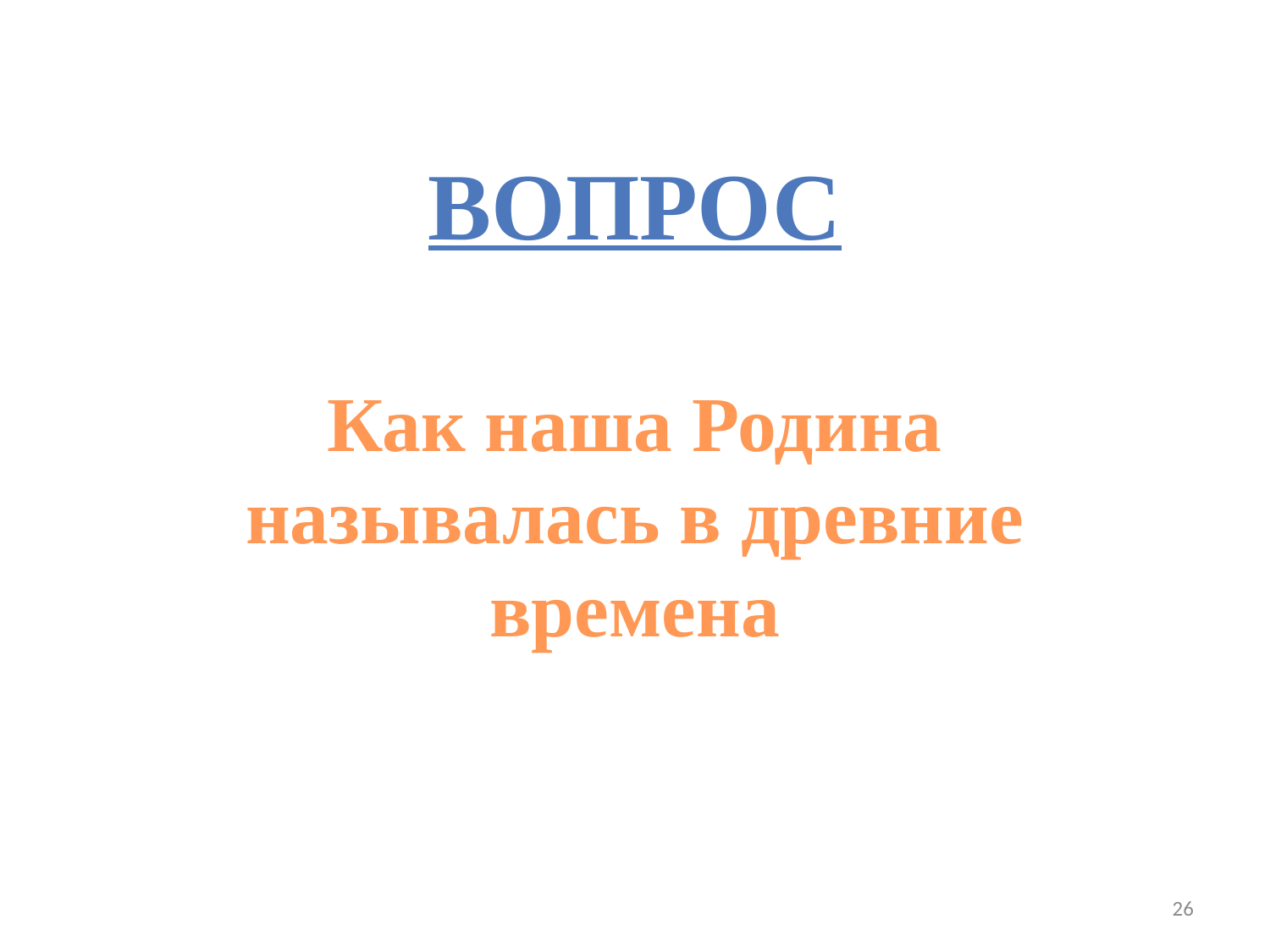

Вопрос

Как наша Родина называлась в древние времена
26